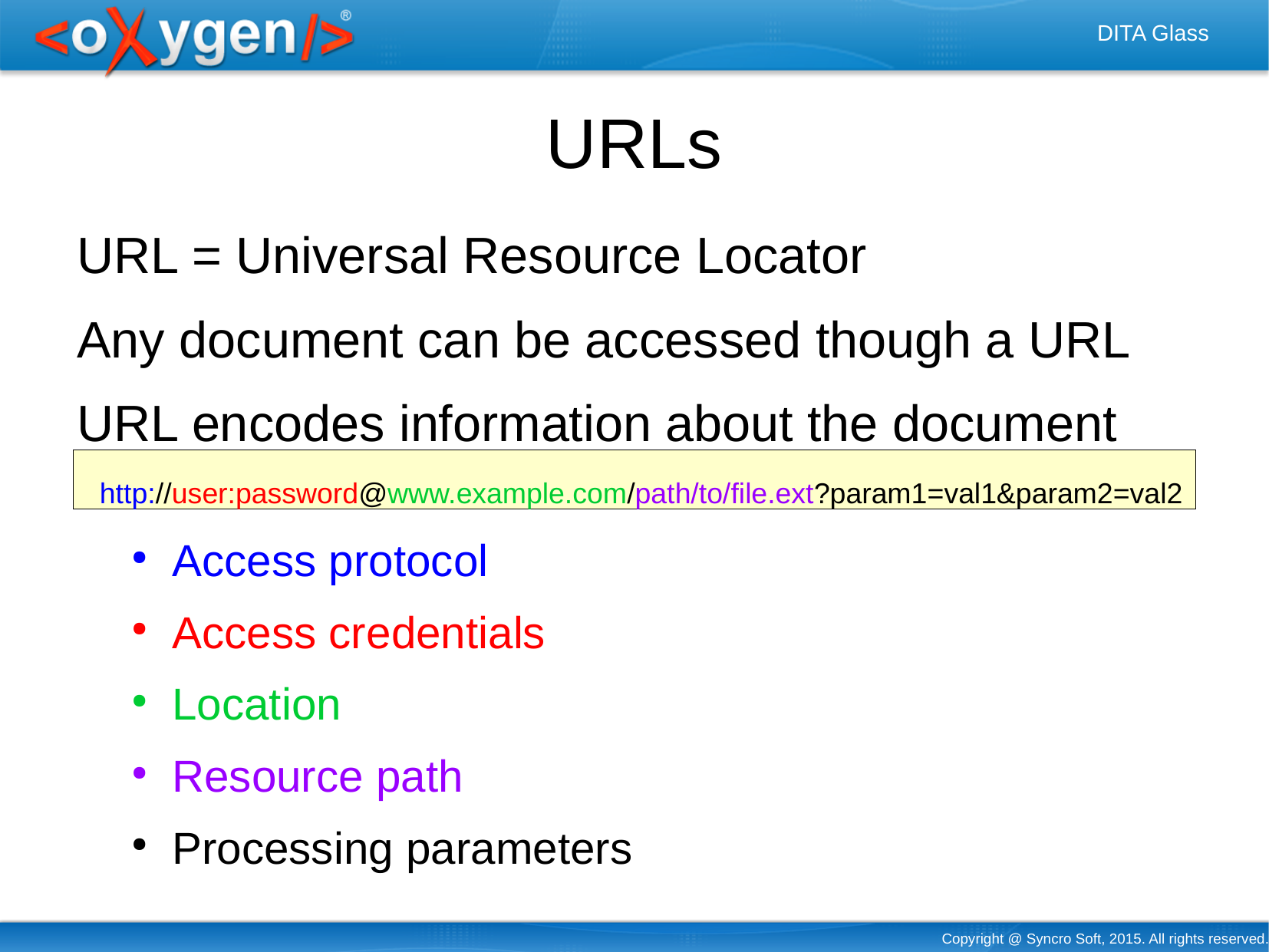

URLs
URL = Universal Resource Locator
Any document can be accessed though a URL
URL encodes information about the document
http://user:password@www.example.com/path/to/file.ext?param1=val1&param2=val2
Access protocol
Access credentials
Location
Resource path
Processing parameters